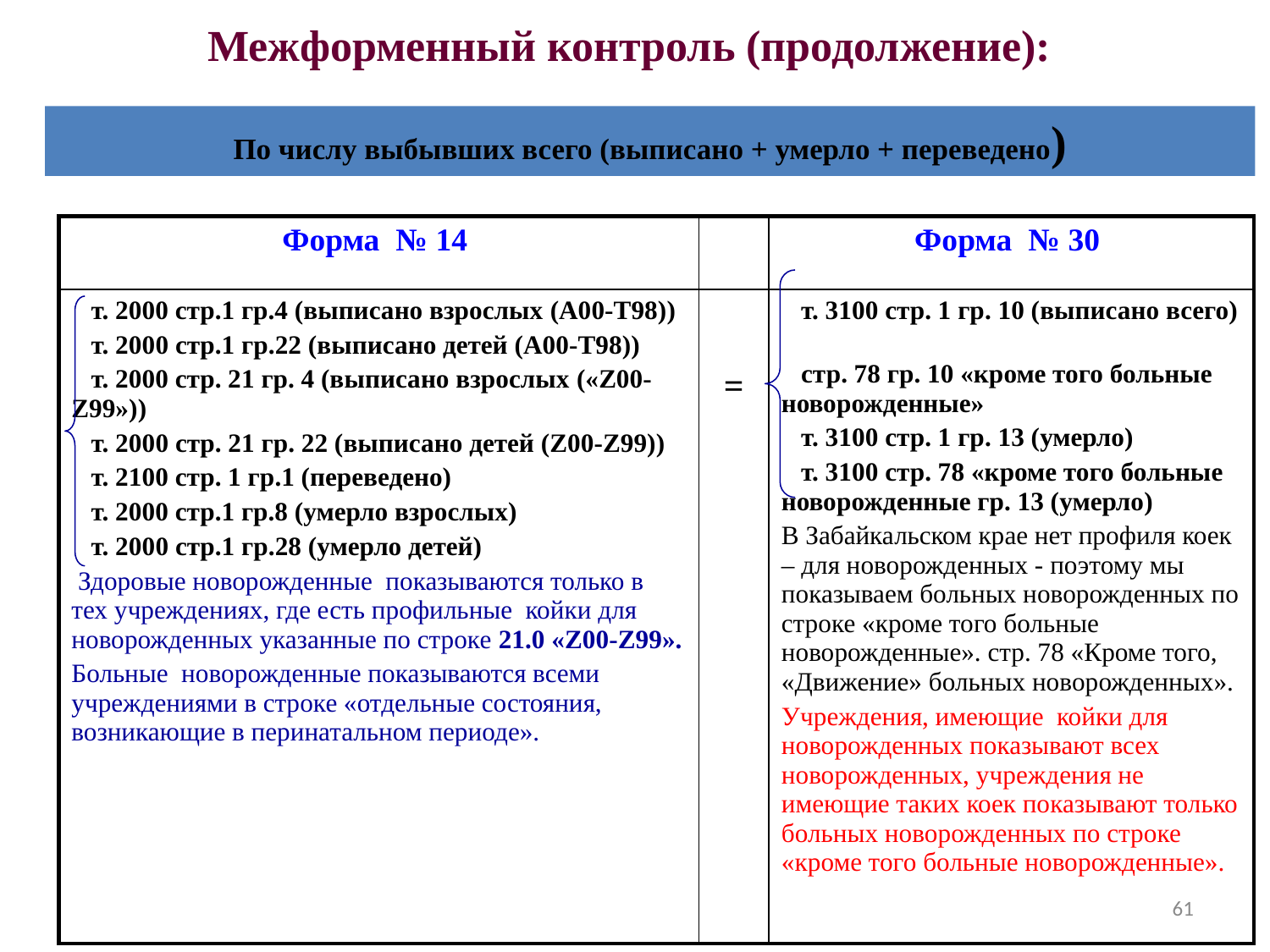

Межформенный контроль (продолжение):

По числу выбывших всего (выписано + умерло + переведено)
| Форма № 14 |  | Форма № 30 |
| --- | --- | --- |
| т. 2000 стр.1 гр.4 (выписано взрослых (A00-T98)) т. 2000 стр.1 гр.22 (выписано детей (A00-T98)) т. 2000 стр. 21 гр. 4 (выписано взрослых («Z00-Z99»)) т. 2000 стр. 21 гр. 22 (выписано детей (Z00-Z99)) т. 2100 стр. 1 гр.1 (переведено) т. 2000 стр.1 гр.8 (умерло взрослых) т. 2000 стр.1 гр.28 (умерло детей) Здоровые новорожденные показываются только в тех учреждениях, где есть профильные койки для новорожденных указанные по строке 21.0 «Z00-Z99». Больные новорожденные показываются всеми учреждениями в строке «отдельные состояния, возникающие в перинатальном периоде». | = | т. 3100 стр. 1 гр. 10 (выписано всего) стр. 78 гр. 10 «кроме того больные новорожденные» т. 3100 стр. 1 гр. 13 (умерло) т. 3100 стр. 78 «кроме того больные новорожденные гр. 13 (умерло) В Забайкальском крае нет профиля коек – для новорожденных - поэтому мы показываем больных новорожденных по строке «кроме того больные новорожденные». стр. 78 «Кроме того, «Движение» больных новорожденных». Учреждения, имеющие койки для новорожденных показывают всех новорожденных, учреждения не имеющие таких коек показывают только больных новорожденных по строке «кроме того больные новорожденные». |

61